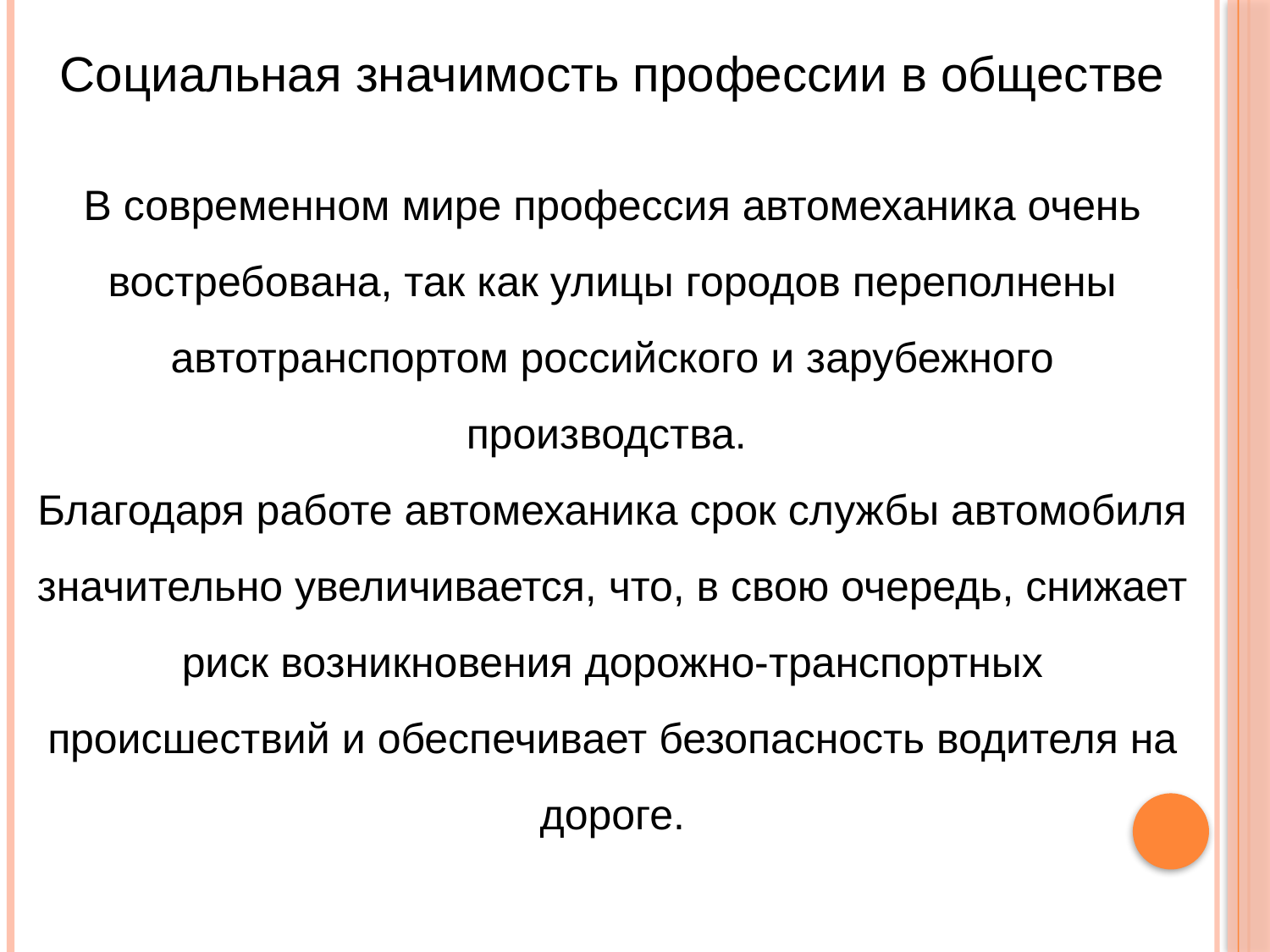

Социальная значимость профессии в обществе
В современном мире профессия автомеханика очень востребована, так как улицы городов переполнены автотранспортом российского и зарубежного производства.
Благодаря работе автомеханика срок службы автомобиля значительно увеличивается, что, в свою очередь, снижает риск возникновения дорожно-транспортных происшествий и обеспечивает безопасность водителя на дороге.